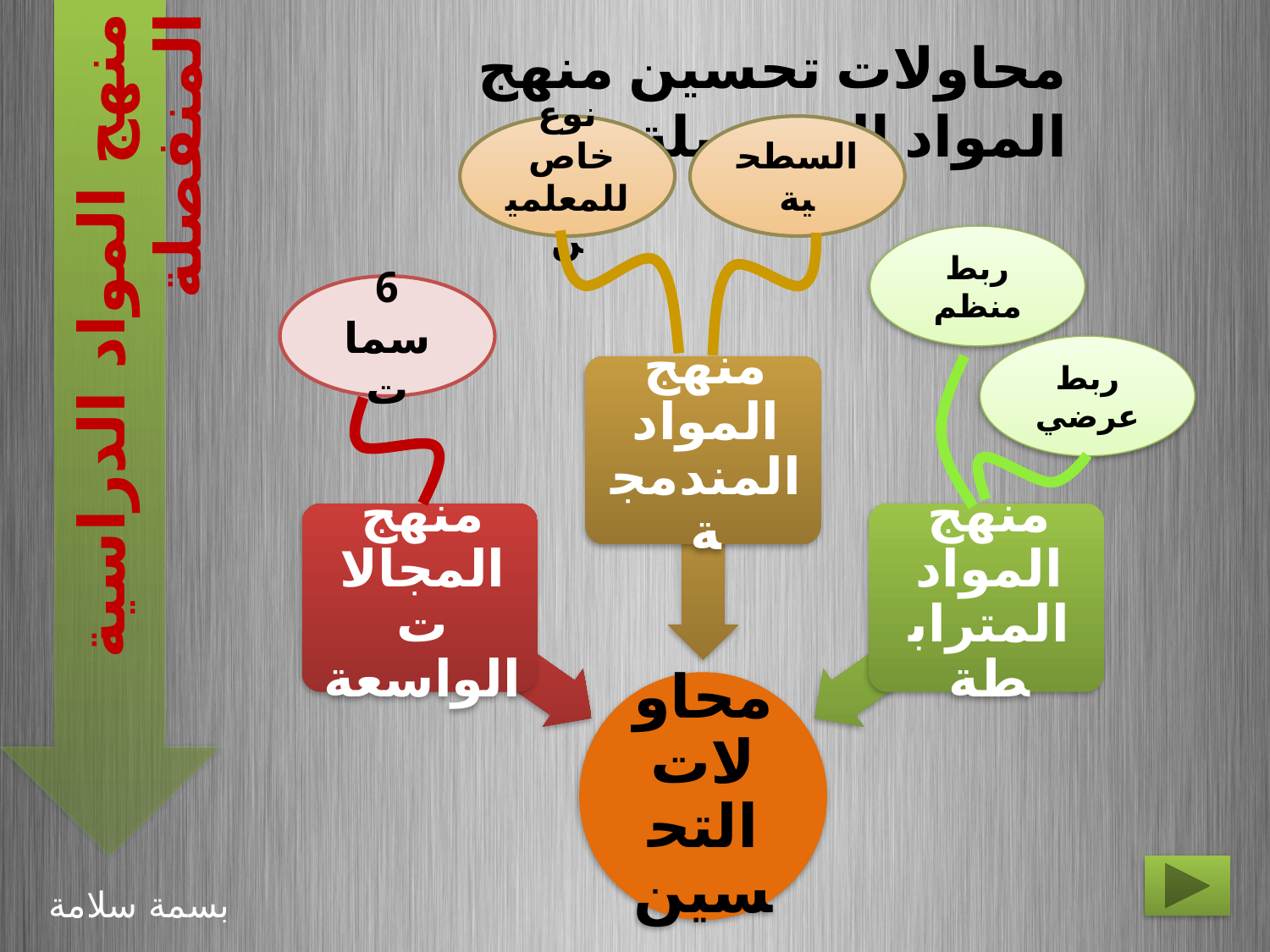

محاولات تحسين منهج المواد المنفصلة
نوع خاص  للمعلمين
السطحية
ربط منظم

6 سمات
منهج المواد الدراسية المنفصلة

ربط عرضي
محاولات التحسين
منهج المجالات الواسعة
منهج المواد المندمجة
منهج المواد المترابطة

بسمة سلامة